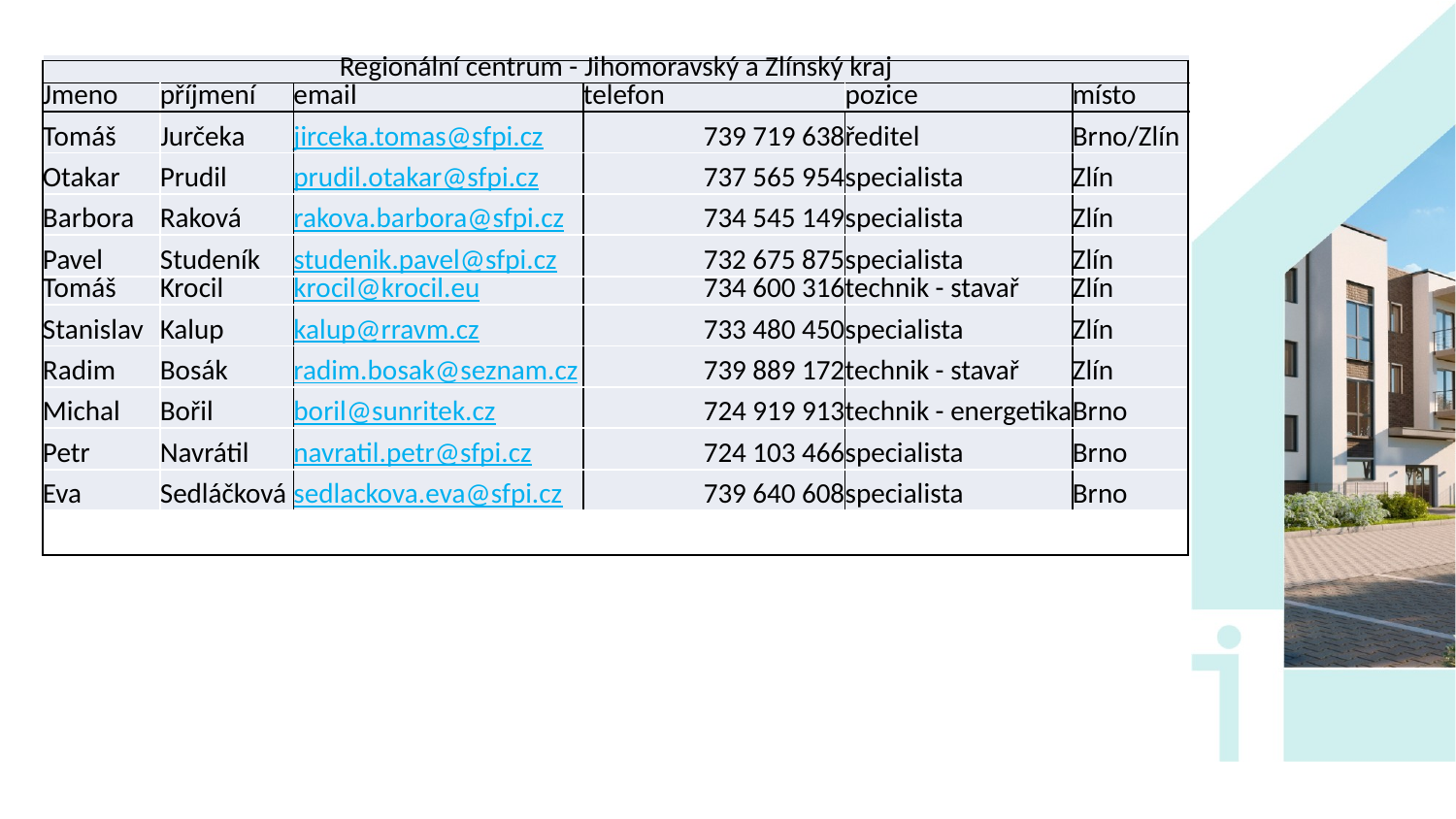

| Regionální centrum - Jihomoravský a Zlínský kraj |  |  |  |  |  |
| --- | --- | --- | --- | --- | --- |
| Jmeno | příjmení | email | telefon | pozice | místo |
| Tomáš | Jurčeka | jirceka.tomas@sfpi.cz | 739 719 638 | ředitel | Brno/Zlín |
| Otakar | Prudil | prudil.otakar@sfpi.cz | 737 565 954 | specialista | Zlín |
| Barbora | Raková | rakova.barbora@sfpi.cz | 734 545 149 | specialista | Zlín |
| Pavel | Studeník | studenik.pavel@sfpi.cz | 732 675 875 | specialista | Zlín |
| Tomáš | Krocil | krocil@krocil.eu | 734 600 316 | technik - stavař | Zlín |
| Stanislav | Kalup | kalup@rravm.cz | 733 480 450 | specialista | Zlín |
| Radim | Bosák | radim.bosak@seznam.cz | 739 889 172 | technik - stavař | Zlín |
| Michal | Bořil | boril@sunritek.cz | 724 919 913 | technik - energetika | Brno |
| Petr | Navrátil | navratil.petr@sfpi.cz | 724 103 466 | specialista | Brno |
| Eva | Sedláčková | sedlackova.eva@sfpi.cz | 739 640 608 | specialista | Brno |
|  |
| --- |